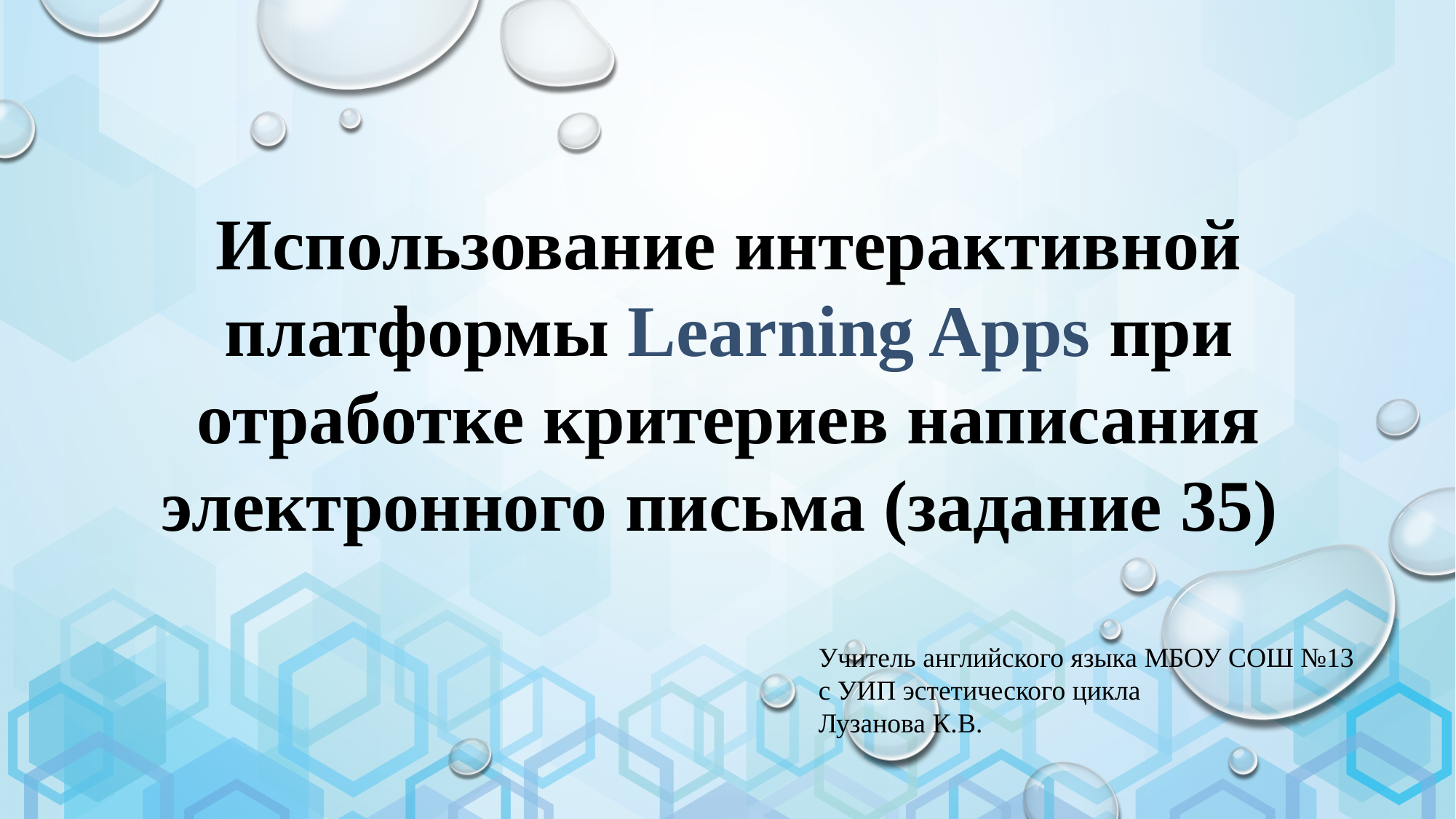

Использование интерактивной платформы Learning Apps при отработке критериев написания электронного письма (задание 35)
Учитель английского языка МБОУ СОШ №13 с УИП эстетического цикла
Лузанова К.В.